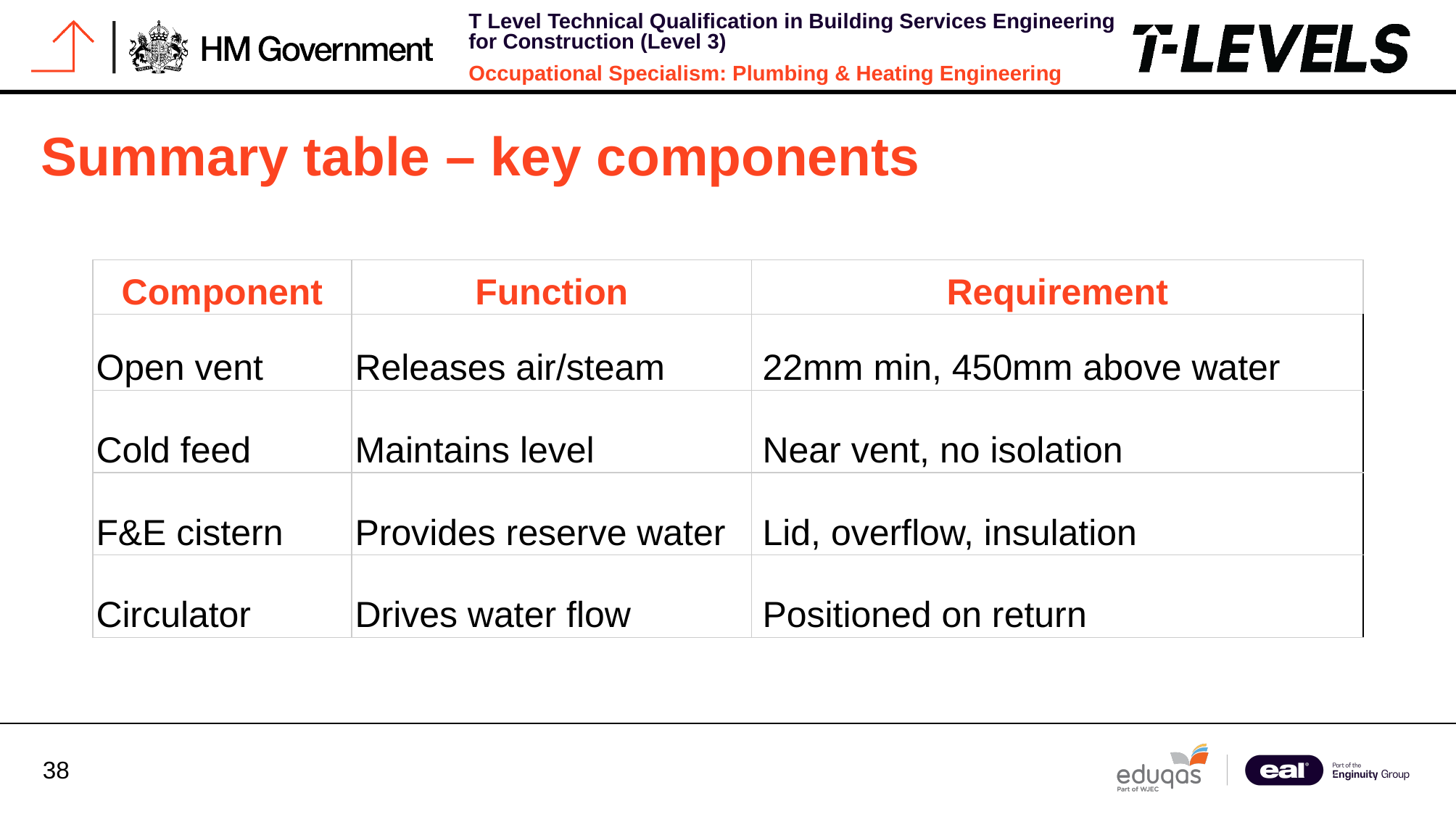

# Summary table – key components
| Component | Function | Requirement |
| --- | --- | --- |
| Open vent | Releases air/steam | 22mm min, 450mm above water |
| Cold feed | Maintains level | Near vent, no isolation |
| F&E cistern | Provides reserve water | Lid, overflow, insulation |
| Circulator | Drives water flow | Positioned on return |